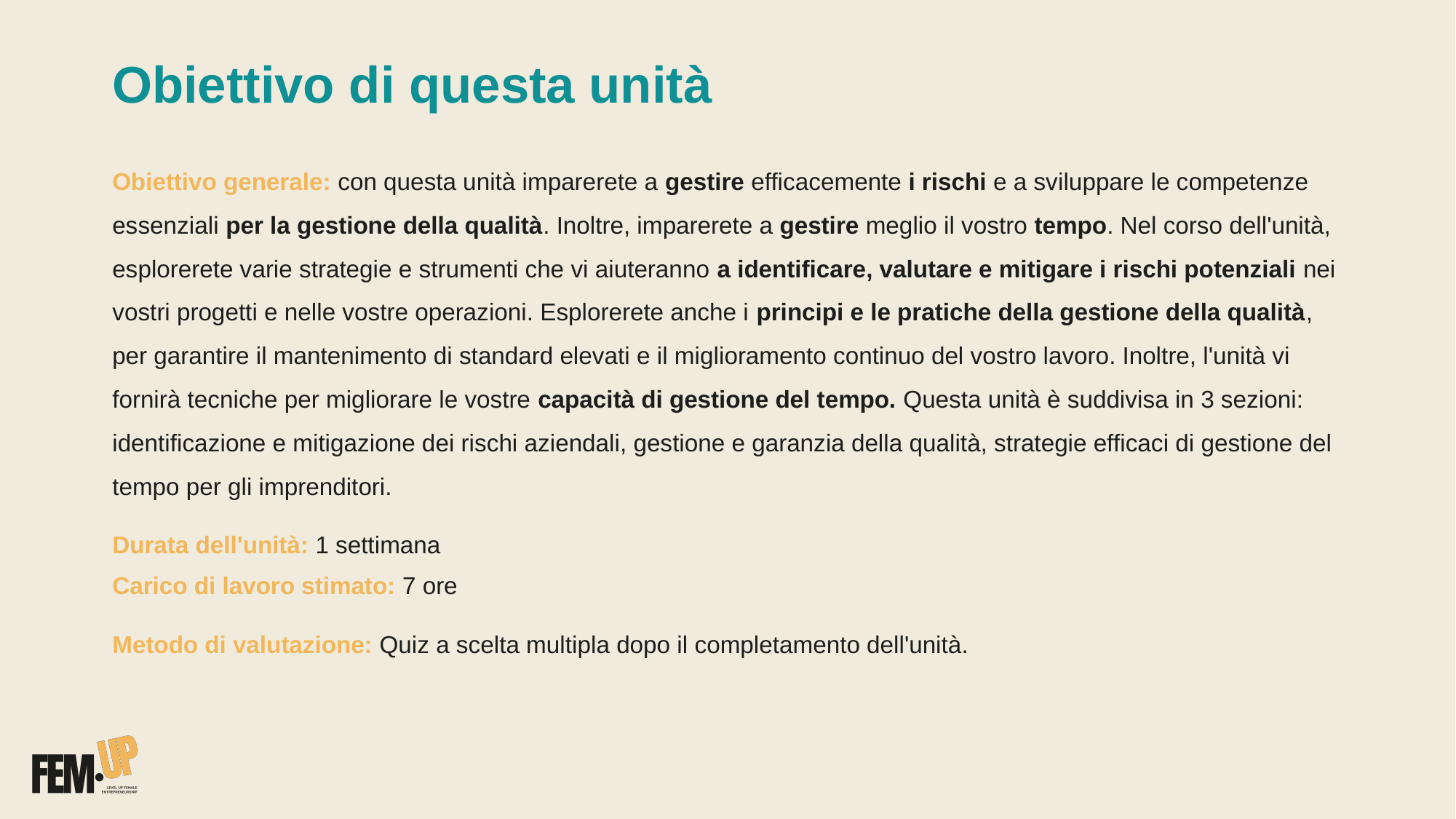

# Obiettivo di questa unità
Obiettivo generale: con questa unità imparerete a gestire efficacemente i rischi e a sviluppare le competenze essenziali per la gestione della qualità. Inoltre, imparerete a gestire meglio il vostro tempo. Nel corso dell'unità, esplorerete varie strategie e strumenti che vi aiuteranno a identificare, valutare e mitigare i rischi potenziali nei vostri progetti e nelle vostre operazioni. Esplorerete anche i principi e le pratiche della gestione della qualità, per garantire il mantenimento di standard elevati e il miglioramento continuo del vostro lavoro. Inoltre, l'unità vi fornirà tecniche per migliorare le vostre capacità di gestione del tempo. Questa unità è suddivisa in 3 sezioni: identificazione e mitigazione dei rischi aziendali, gestione e garanzia della qualità, strategie efficaci di gestione del tempo per gli imprenditori.
Durata dell'unità: 1 settimana
Carico di lavoro stimato: 7 ore
Metodo di valutazione: Quiz a scelta multipla dopo il completamento dell'unità.